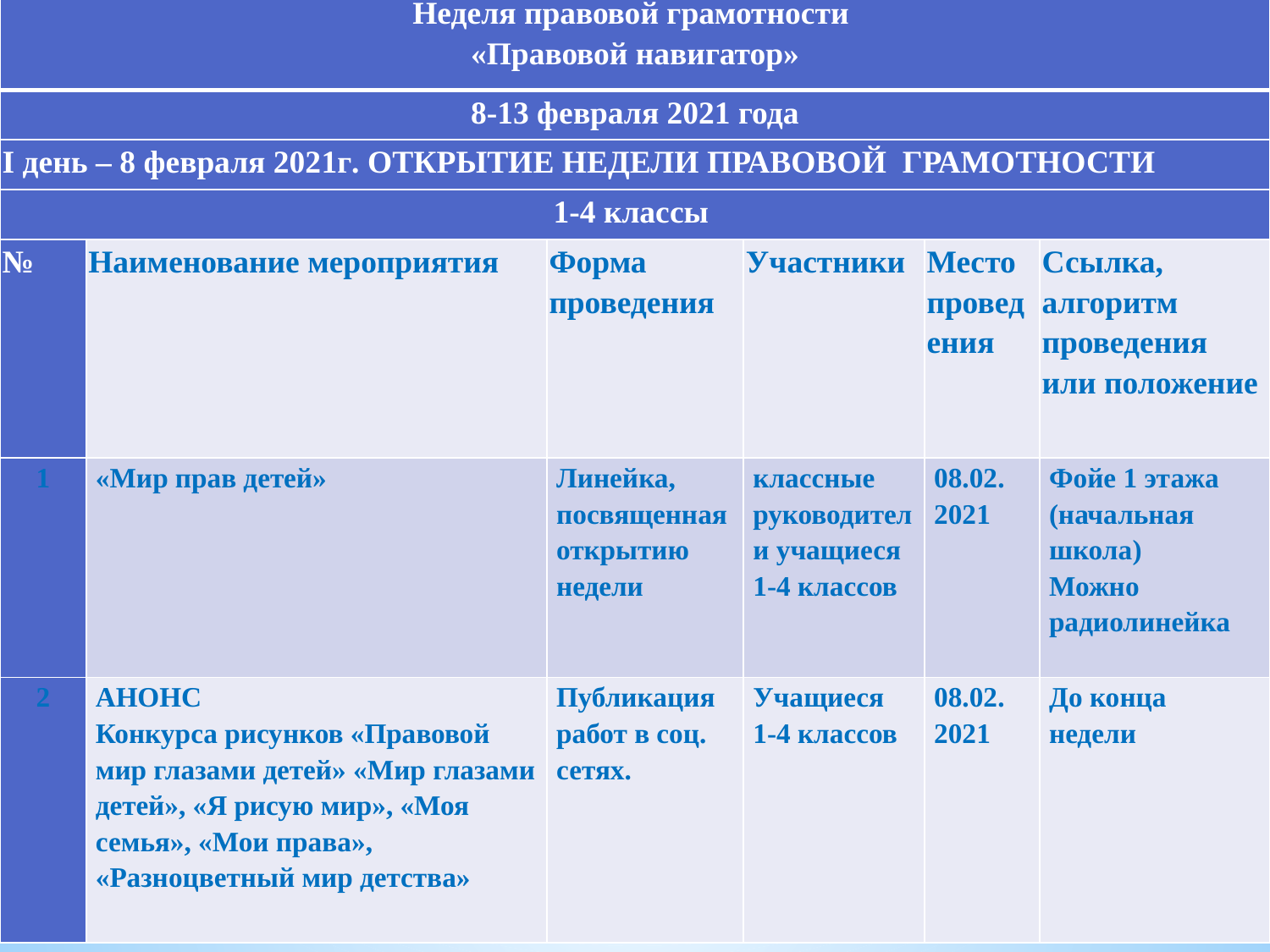

| Неделя правовой грамотности «Правовой навигатор» |  |  |  |  |  |
| --- | --- | --- | --- | --- | --- |
| 8-13 февраля 2021 года |  |  |  |  |  |
| І день – 8 февраля 2021г. ОТКРЫТИЕ НЕДЕЛИ ПРАВОВОЙ ГРАМОТНОСТИ |  |  |  |  |  |
| 1-4 классы |  |  |  |  |  |
| № | Наименование мероприятия | Форма проведения | Участники | Место проведения | Ссылка, алгоритм проведения или положение |
| 1 | «Мир прав детей» | Линейка, посвященная открытию недели | классные руководители учащиеся 1-4 классов | 08.02. 2021 | Фойе 1 этажа (начальная школа) Можно радиолинейка |
| 2 | АНОНС Конкурса рисунков «Правовой мир глазами детей» «Мир глазами детей», «Я рисую мир», «Моя семья», «Мои права», «Разноцветный мир детства» | Публикация работ в соц. сетях. | Учащиеся 1-4 классов | 08.02. 2021 | До конца недели |